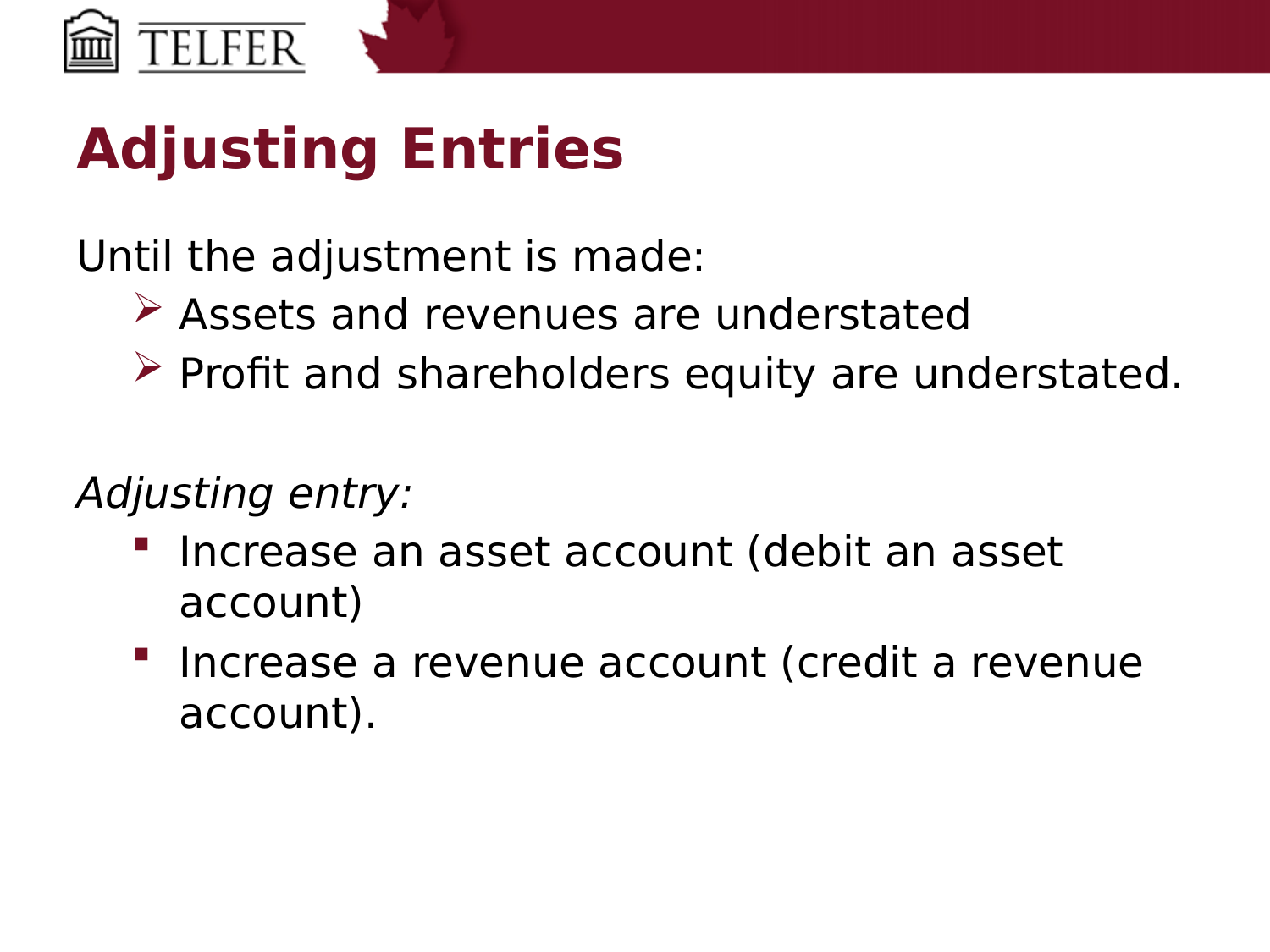

# Adjusting Entries
Until the adjustment is made:
Assets and revenues are understated
Profit and shareholders equity are understated.

Adjusting entry:
Increase an asset account (debit an asset account)
Increase a revenue account (credit a revenue account).